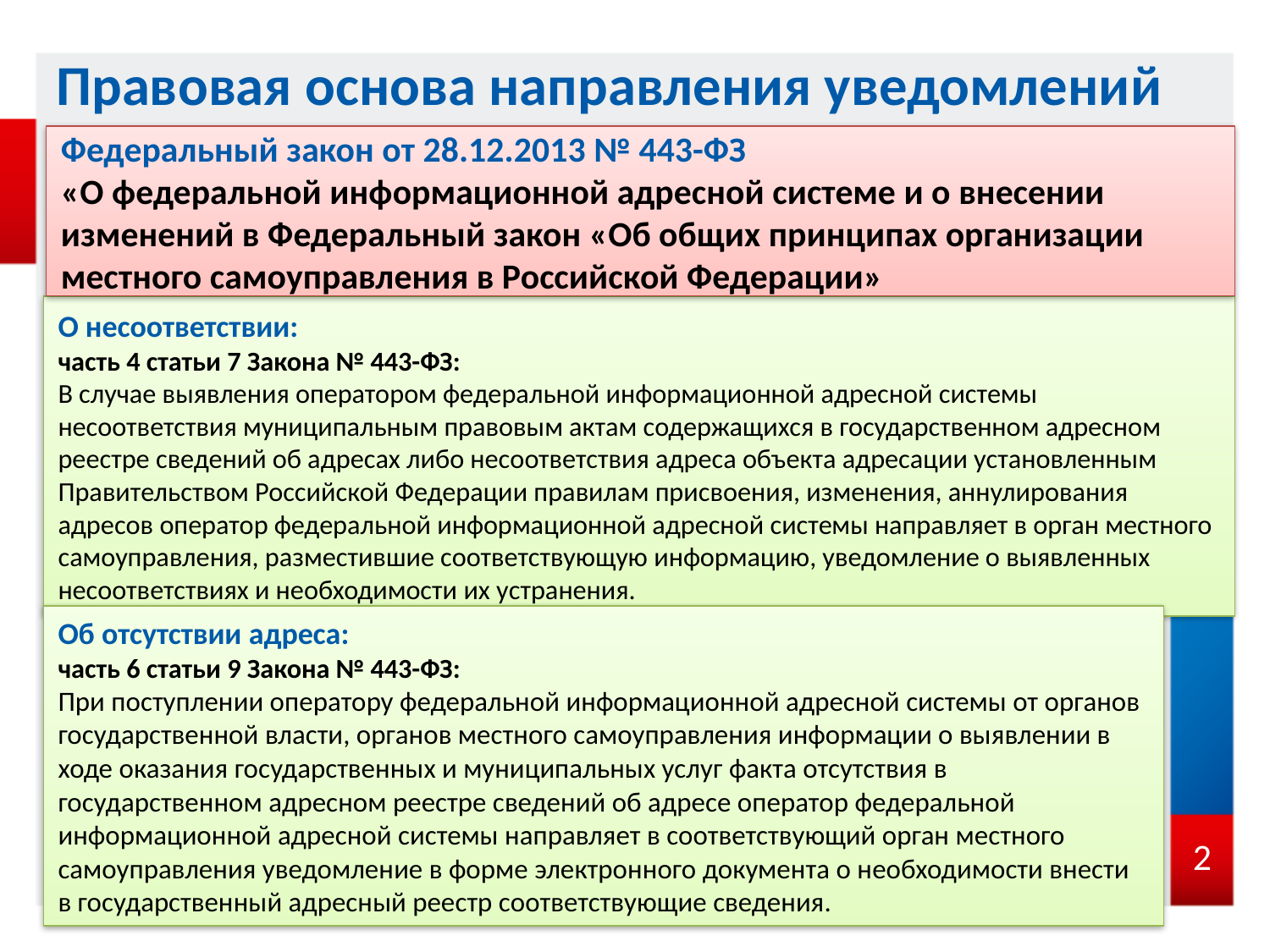

# Правовая основа направления уведомлений
Федеральный закон от 28.12.2013 № 443-ФЗ
«О федеральной информационной адресной системе и о внесении изменений в Федеральный закон «Об общих принципах организации местного самоуправления в Российской Федерации»
О несоответствии:
часть 4 статьи 7 Закона № 443-ФЗ:
В случае выявления оператором федеральной информационной адресной системы несоответствия муниципальным правовым актам содержащихся в государственном адресном реестре сведений об адресах либо несоответствия адреса объекта адресации установленным Правительством Российской Федерации правилам присвоения, изменения, аннулирования адресов оператор федеральной информационной адресной системы направляет в орган местного самоуправления, разместившие соответствующую информацию, уведомление о выявленных несоответствиях и необходимости их устранения.
Об отсутствии адреса:
часть 6 статьи 9 Закона № 443-ФЗ:
При поступлении оператору федеральной информационной адресной системы от органов государственной власти, органов местного самоуправления информации о выявлении в ходе оказания государственных и муниципальных услуг факта отсутствия в государственном адресном реестре сведений об адресе оператор федеральной информационной адресной системы направляет в соответствующий орган местного самоуправления уведомление в форме электронного документа о необходимости внести в государственный адресный реестр соответствующие сведения.
2